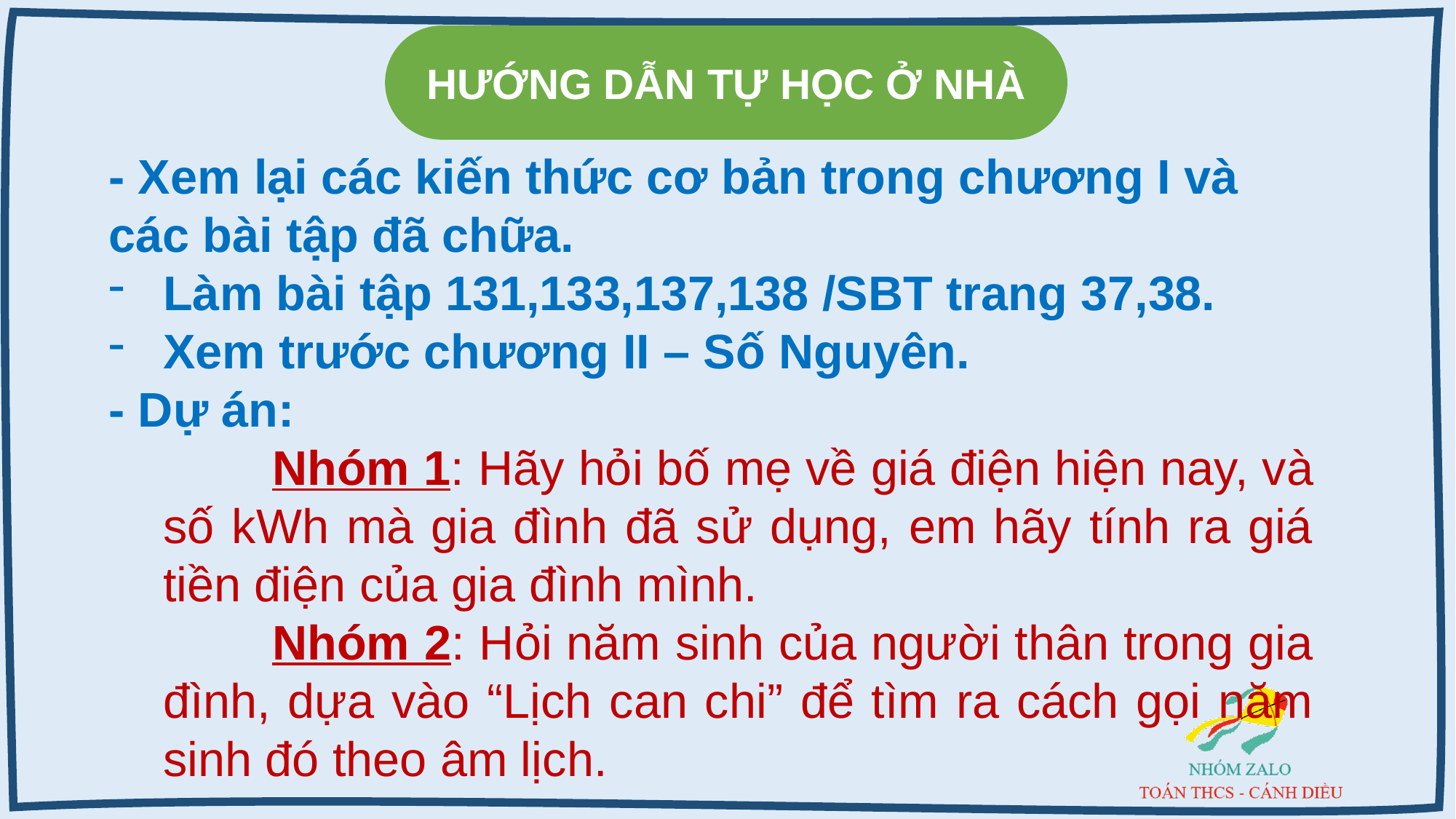

HƯỚNG DẪN TỰ HỌC Ở NHÀ
- Xem lại các kiến thức cơ bản trong chương I và các bài tập đã chữa.
Làm bài tập 131,133,137,138 /SBT trang 37,38.
Xem trước chương II – Số Nguyên.
- Dự án:
	Nhóm 1: Hãy hỏi bố mẹ về giá điện hiện nay, và số kWh mà gia đình đã sử dụng, em hãy tính ra giá tiền điện của gia đình mình.
	Nhóm 2: Hỏi năm sinh của người thân trong gia đình, dựa vào “Lịch can chi” để tìm ra cách gọi năm sinh đó theo âm lịch.